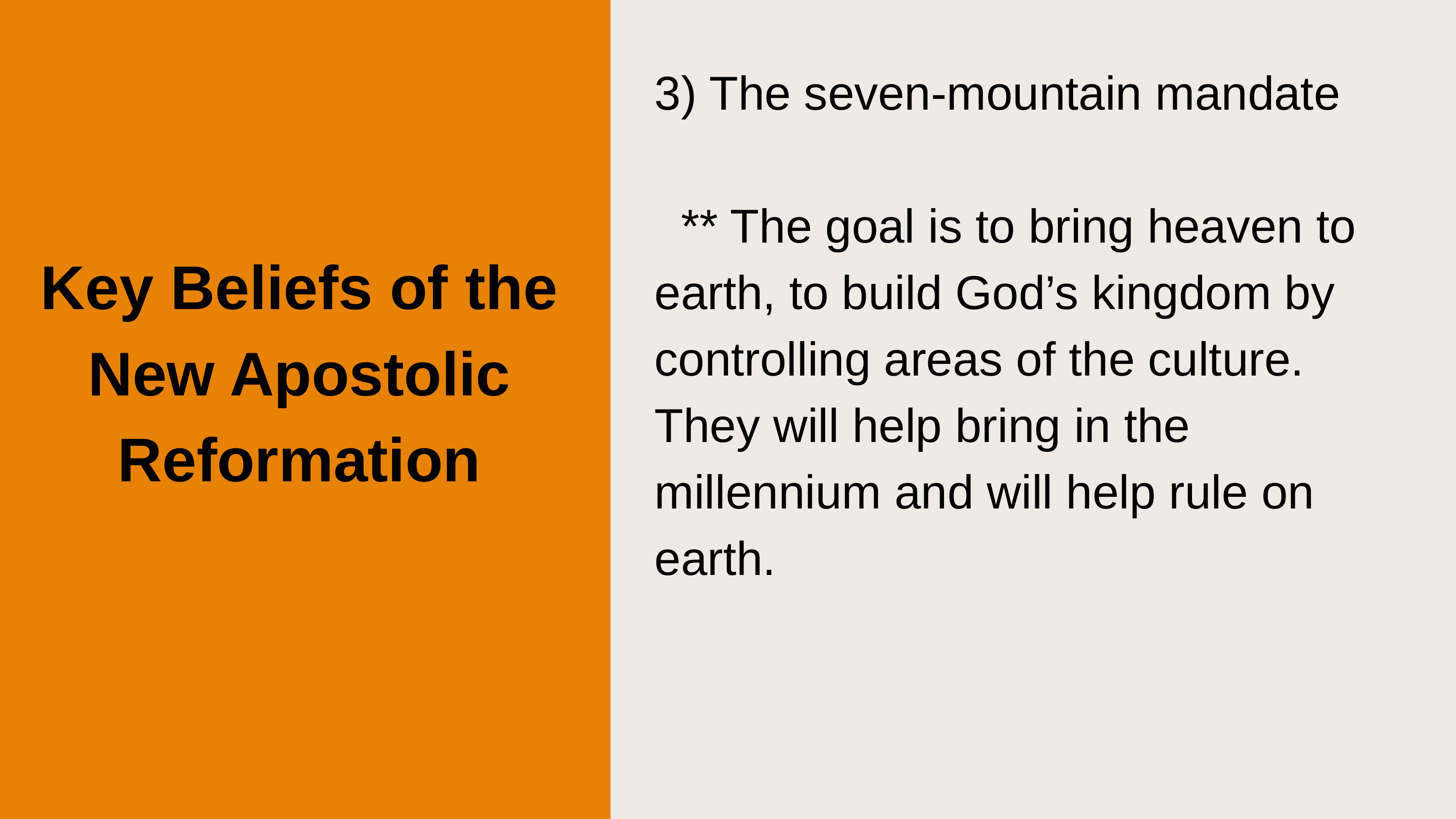

3) The seven-mountain mandate

  ** The goal is to bring heaven to earth, to build God’s kingdom by controlling areas of the culture. They will help bring in the millennium and will help rule on earth.
Key Beliefs of the New Apostolic Reformation
Key Beliefs of the New Apostolic Reformation